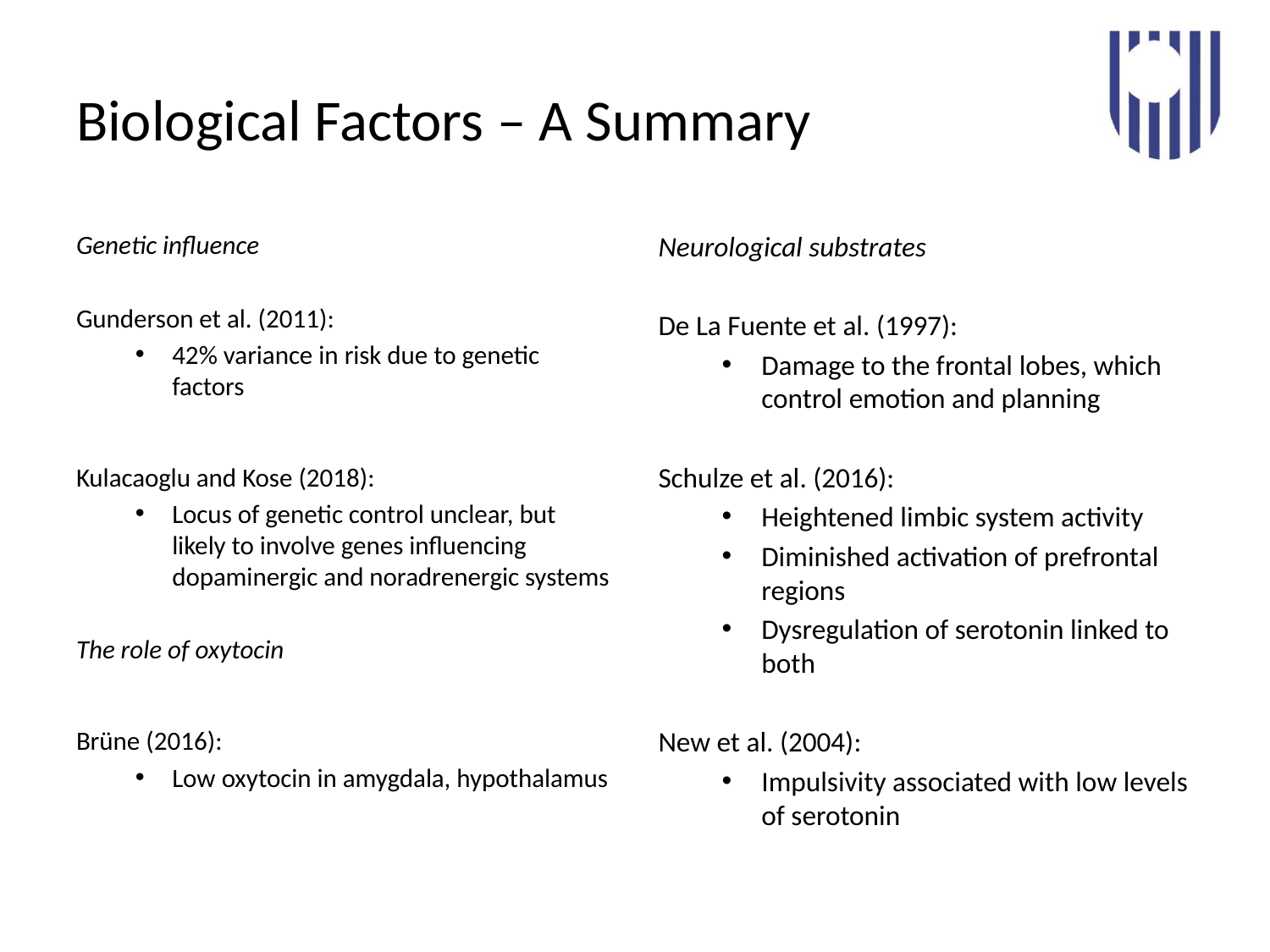

# Biological Factors – A Summary
Genetic influence

Gunderson et al. (2011):
42% variance in risk due to genetic factors

Kulacaoglu and Kose (2018):
Locus of genetic control unclear, but likely to involve genes influencing dopaminergic and noradrenergic systems

The role of oxytocin

Brüne (2016):
Low oxytocin in amygdala, hypothalamus
Neurological substrates

De La Fuente et al. (1997):
Damage to the frontal lobes, which control emotion and planning

Schulze et al. (2016):
Heightened limbic system activity
Diminished activation of prefrontal regions
Dysregulation of serotonin linked to both

New et al. (2004):
Impulsivity associated with low levels of serotonin